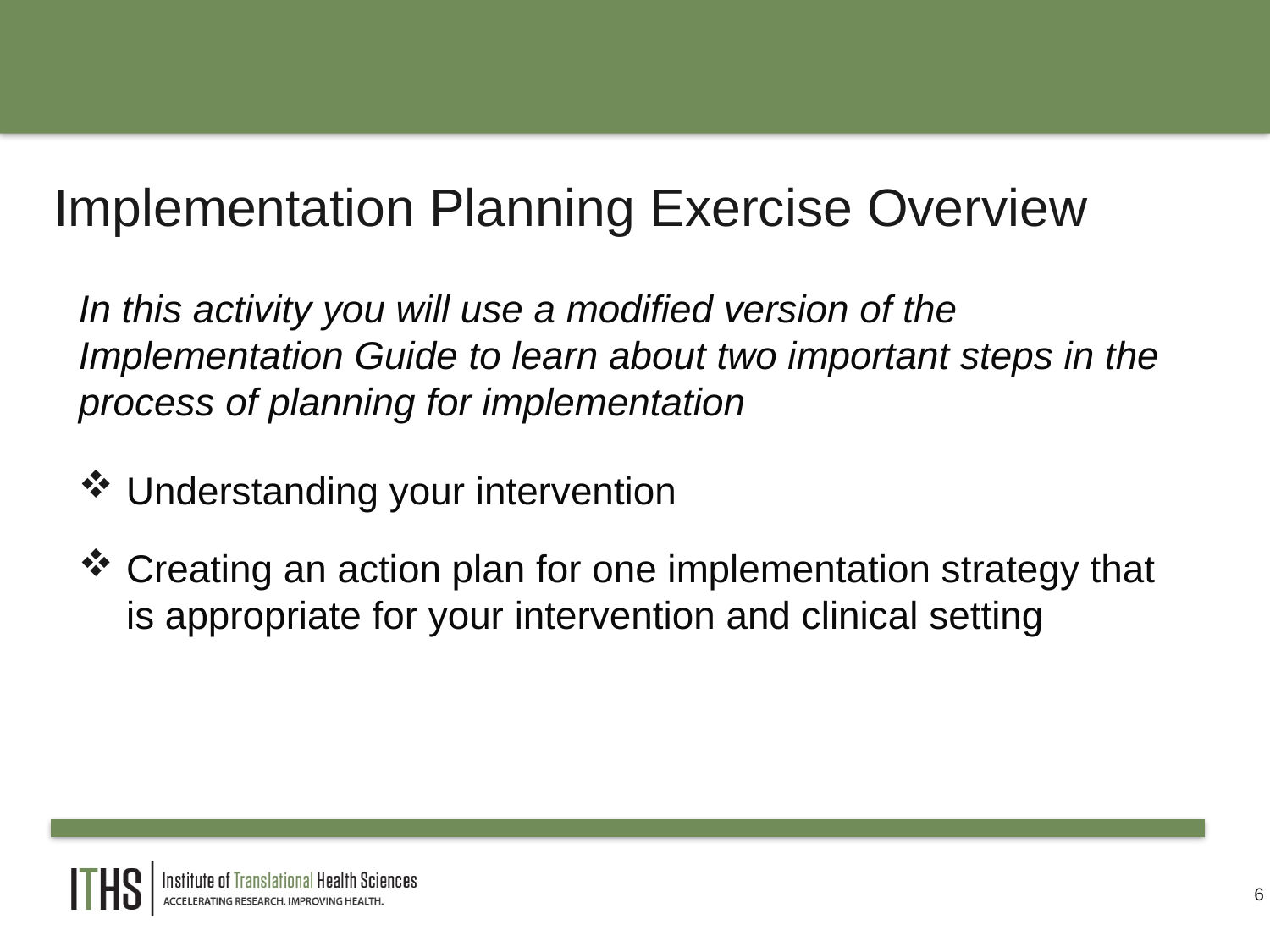

# Implementation Planning Exercise Overview
In this activity you will use a modified version of the Implementation Guide to learn about two important steps in the process of planning for implementation
Understanding your intervention
Creating an action plan for one implementation strategy that is appropriate for your intervention and clinical setting